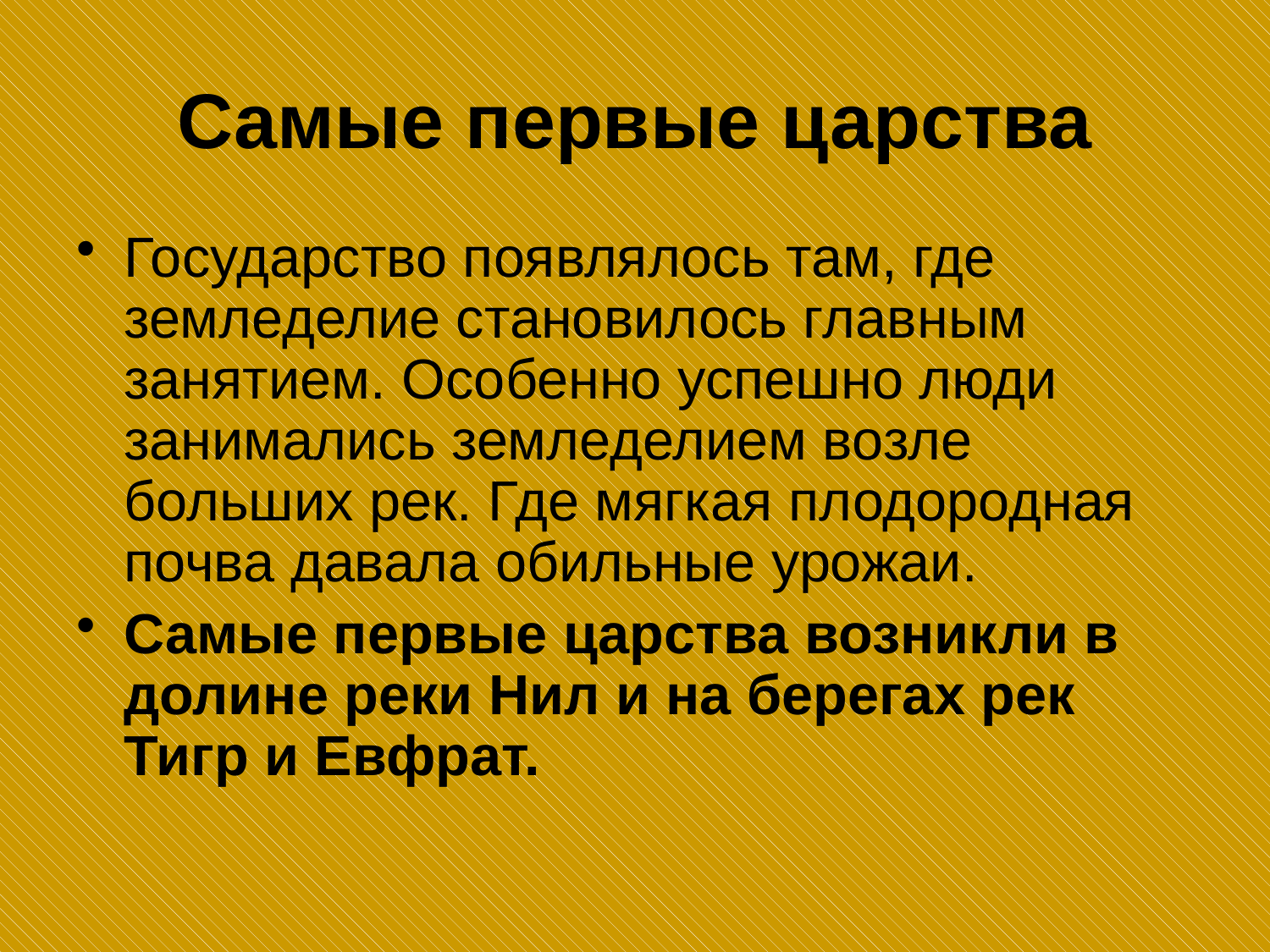

# Самые первые царства
Государство появлялось там, где земледелие становилось главным занятием. Особенно успешно люди занимались земледелием возле больших рек. Где мягкая плодородная почва давала обильные урожаи.
Самые первые царства возникли в долине реки Нил и на берегах рек Тигр и Евфрат.